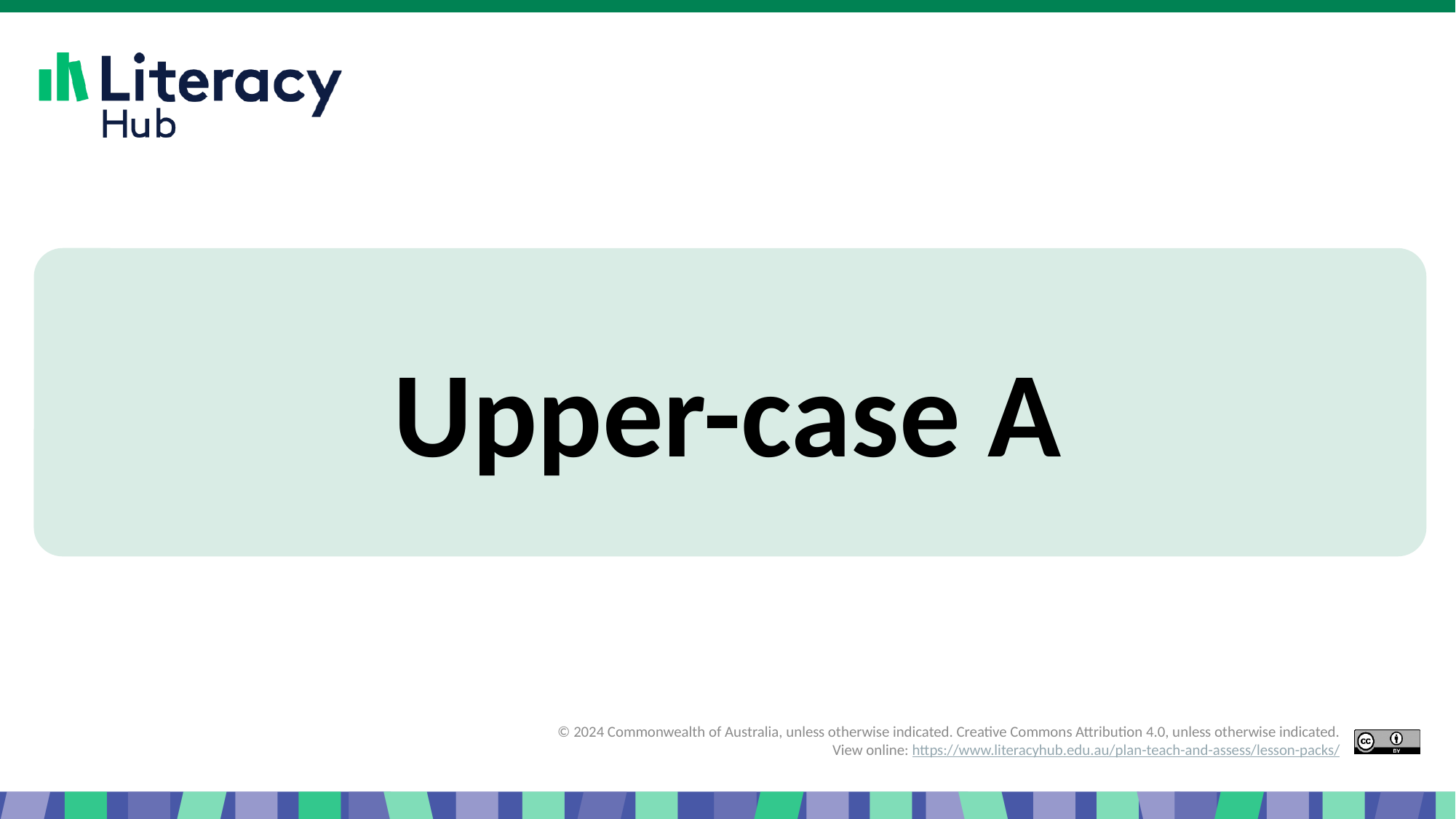

# Slide 11 Upper-case A
Upper-case A